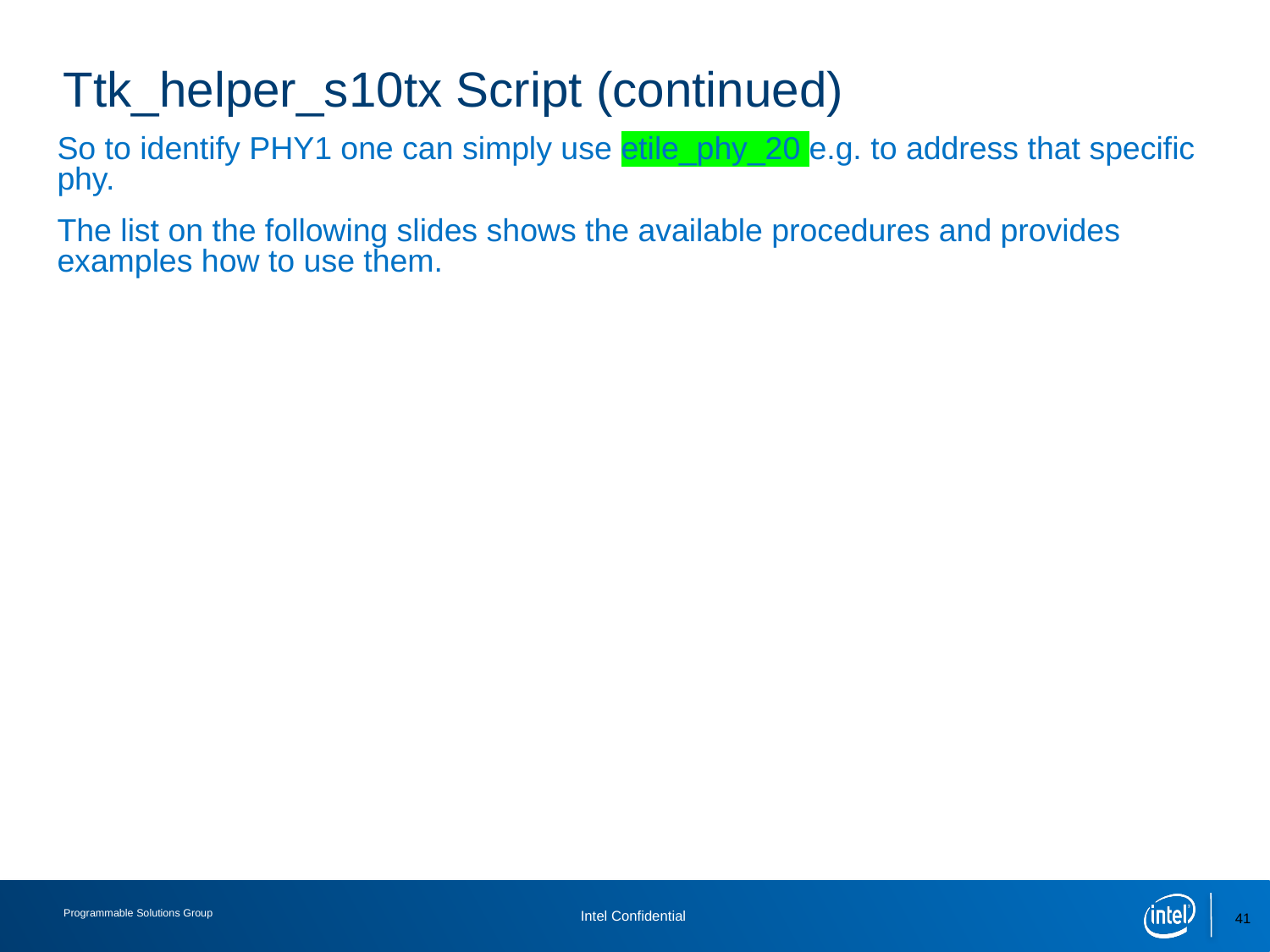

# Ttk_helper_s10tx Script (continued)
So to identify PHY1 one can simply use etile_phy_20 e.g. to address that specific phy.
The list on the following slides shows the available procedures and provides examples how to use them.
41